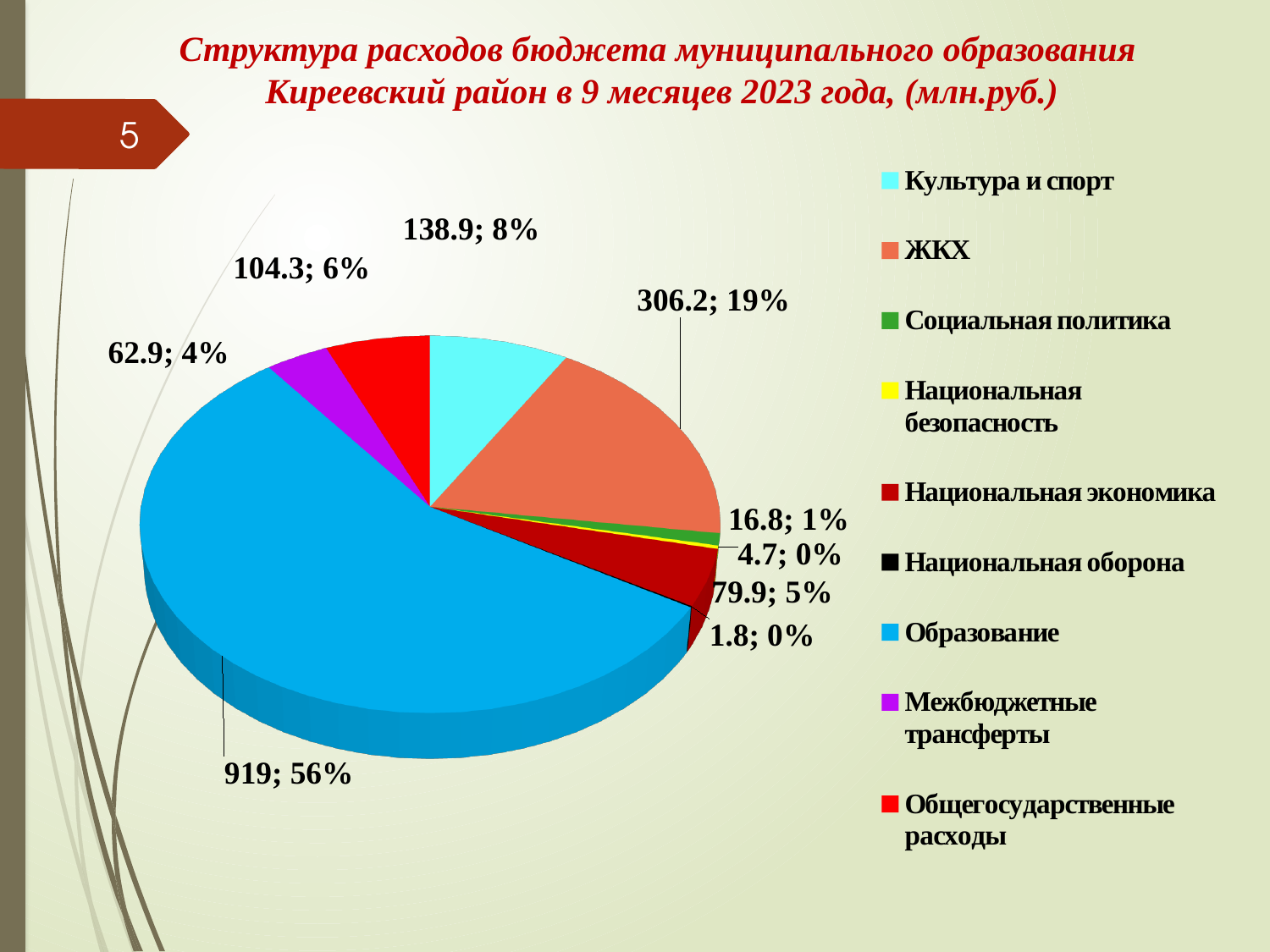

# Структура расходов бюджета муниципального образования Киреевский район в 9 месяцев 2023 года, (млн.руб.)
5

[unsupported chart]